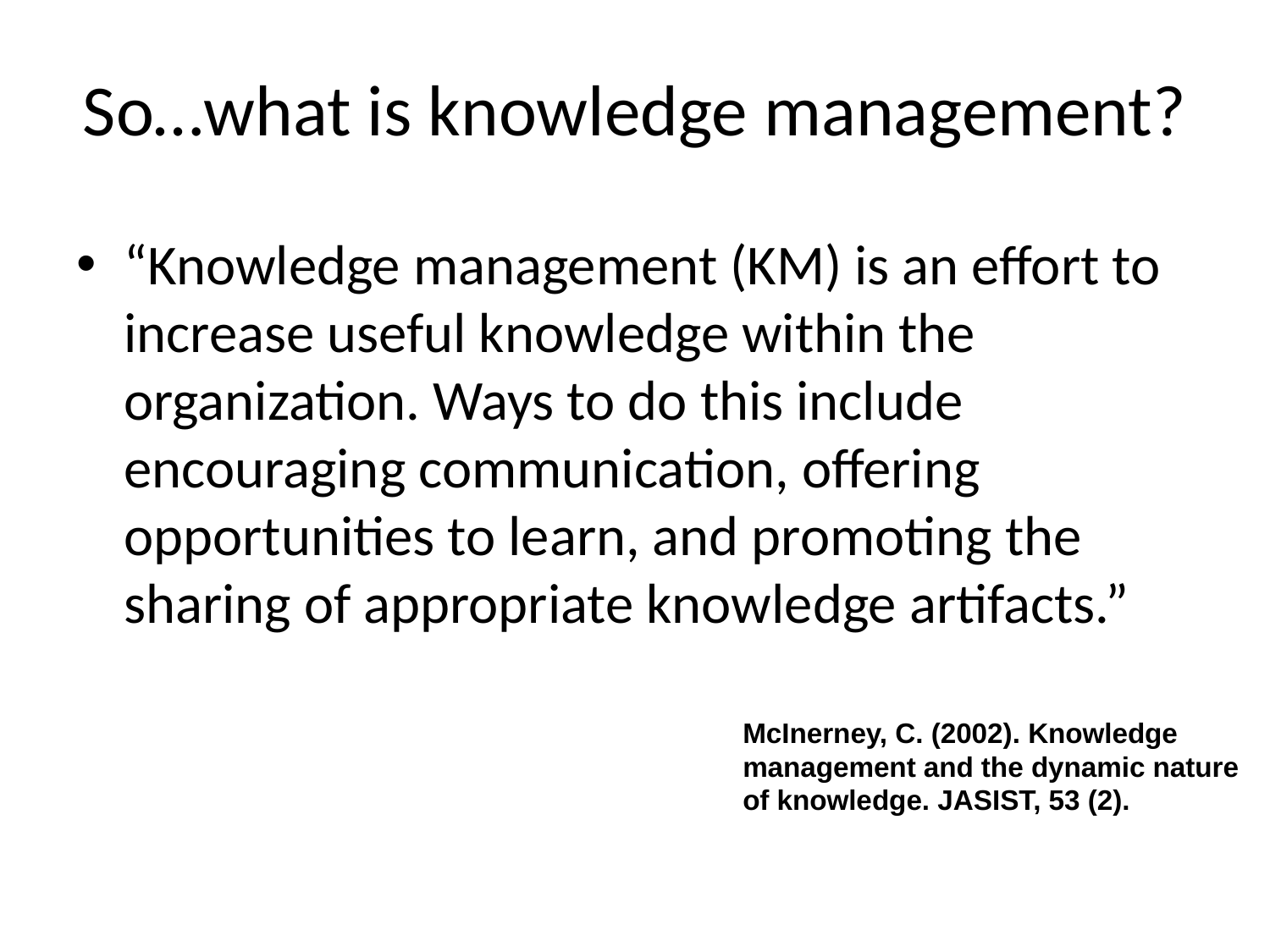

# So…what is knowledge management?
“Knowledge management (KM) is an effort to increase useful knowledge within the organization. Ways to do this include encouraging communication, offering opportunities to learn, and promoting the sharing of appropriate knowledge artifacts.”
McInerney, C. (2002). Knowledge management and the dynamic nature of knowledge. JASIST, 53 (2).